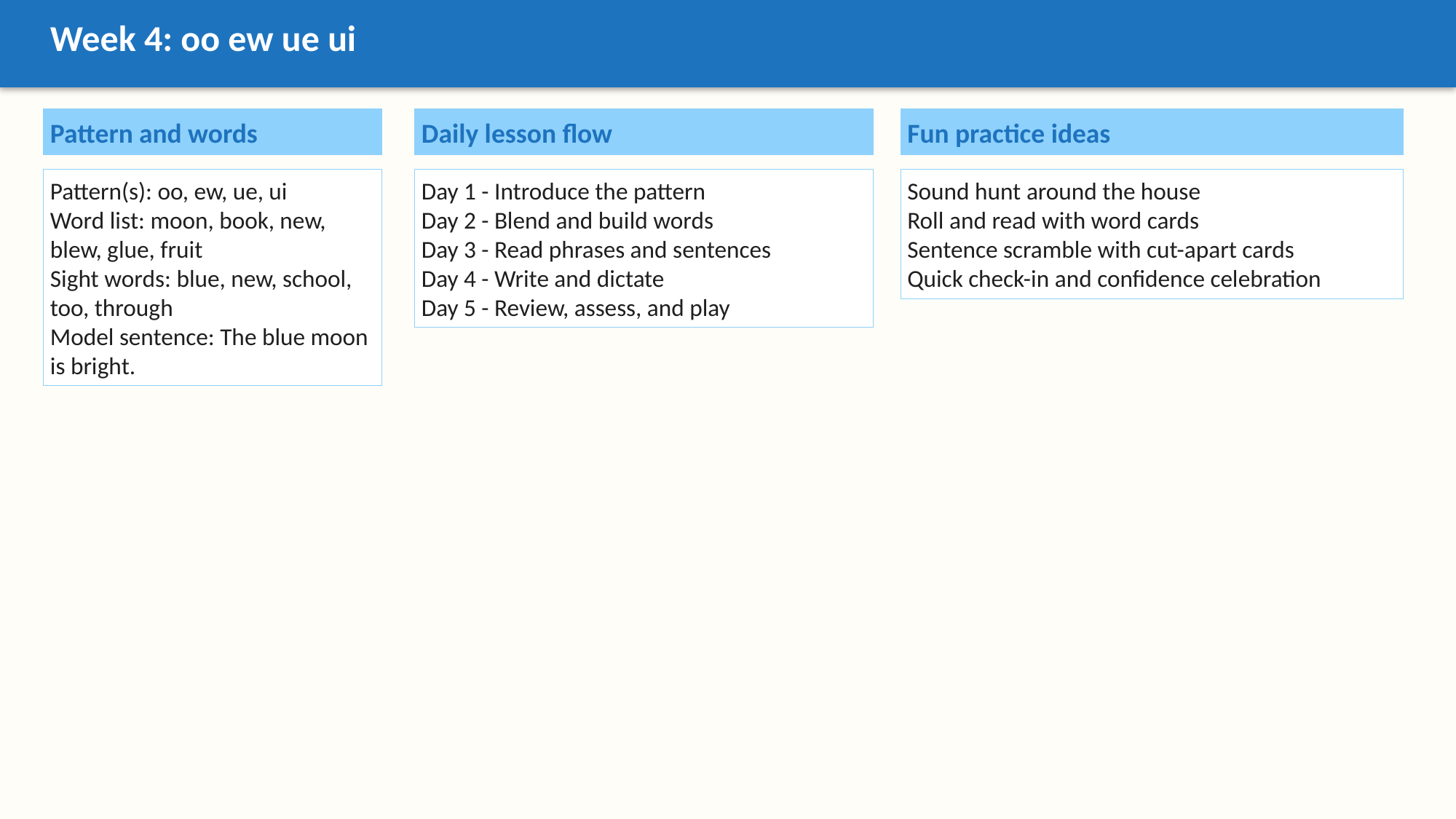

Week 4: oo ew ue ui
Pattern and words
Daily lesson flow
Fun practice ideas
Pattern(s): oo, ew, ue, ui
Word list: moon, book, new, blew, glue, fruit
Sight words: blue, new, school, too, through
Model sentence: The blue moon is bright.
Day 1 - Introduce the pattern
Day 2 - Blend and build words
Day 3 - Read phrases and sentences
Day 4 - Write and dictate
Day 5 - Review, assess, and play
Sound hunt around the house
Roll and read with word cards
Sentence scramble with cut-apart cards
Quick check-in and confidence celebration